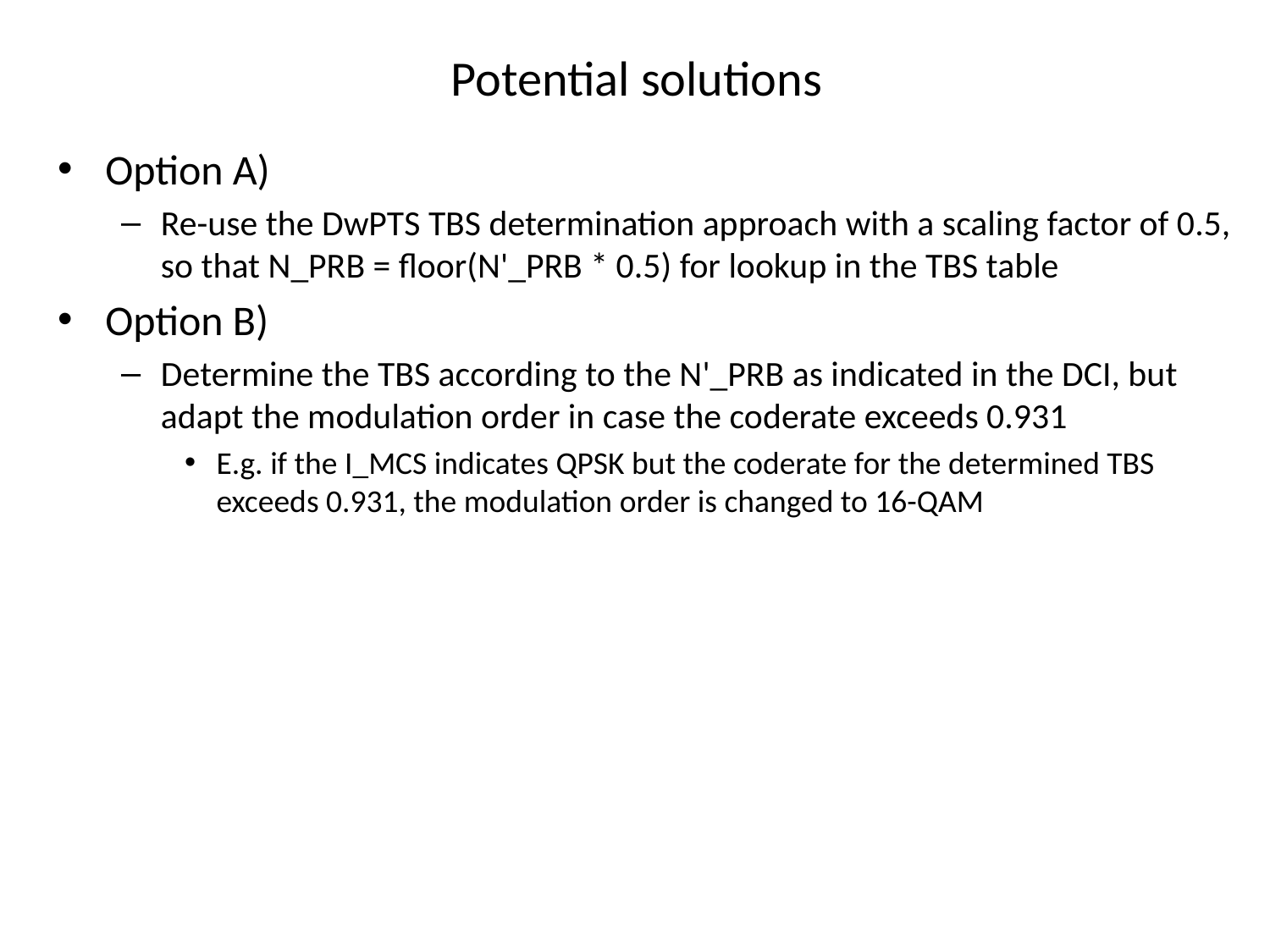

# Potential solutions
Option A)
Re-use the DwPTS TBS determination approach with a scaling factor of 0.5, so that N_PRB = floor(N'_PRB * 0.5) for lookup in the TBS table
Option B)
Determine the TBS according to the N'_PRB as indicated in the DCI, but adapt the modulation order in case the coderate exceeds 0.931
E.g. if the I_MCS indicates QPSK but the coderate for the determined TBS exceeds 0.931, the modulation order is changed to 16-QAM